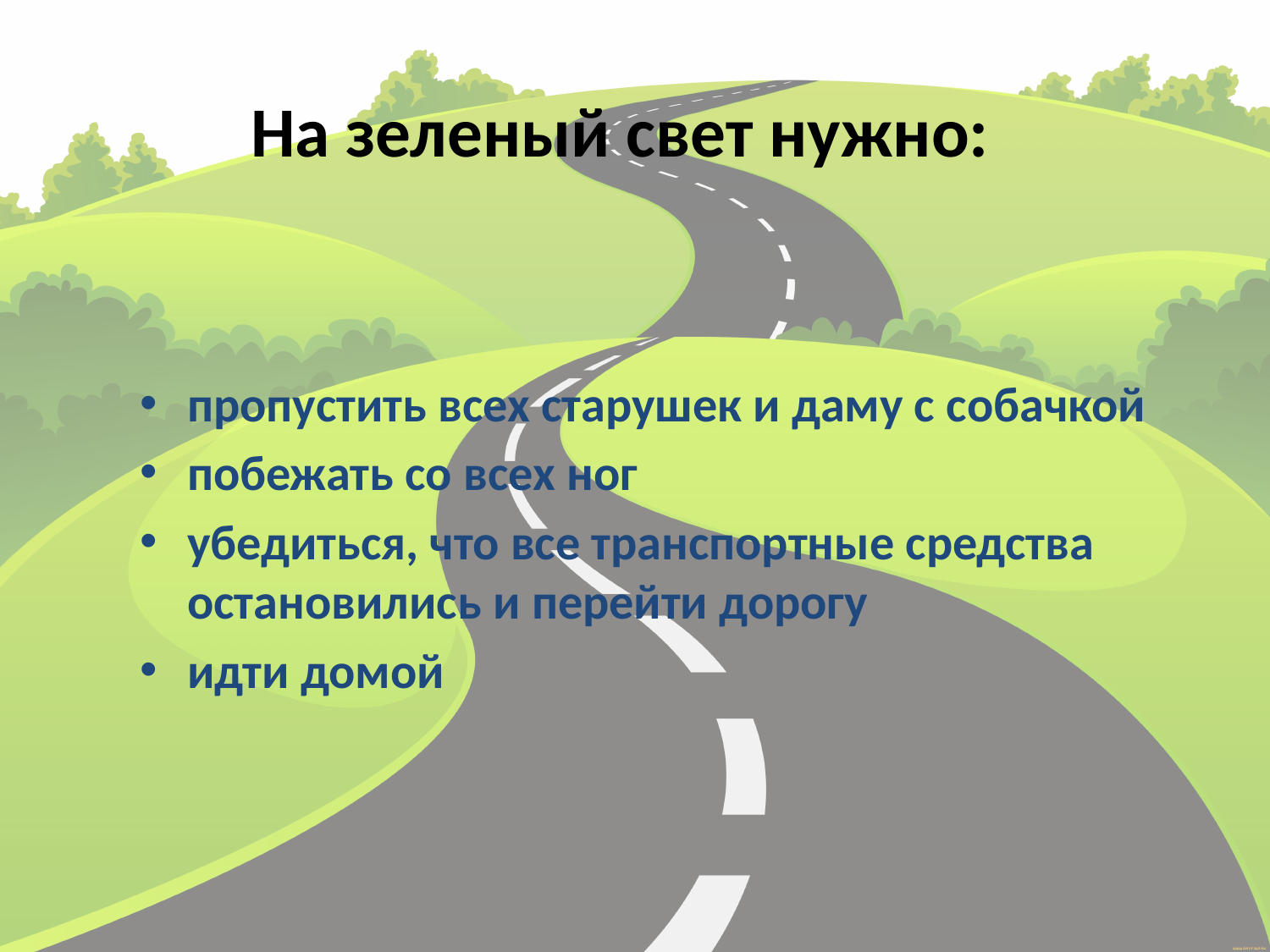

На зеленый свет нужно:
пропустить всех старушек и даму с собачкой
побежать со всех ног
убедиться, что все транспортные средства остановились и перейти дорогу
идти домой